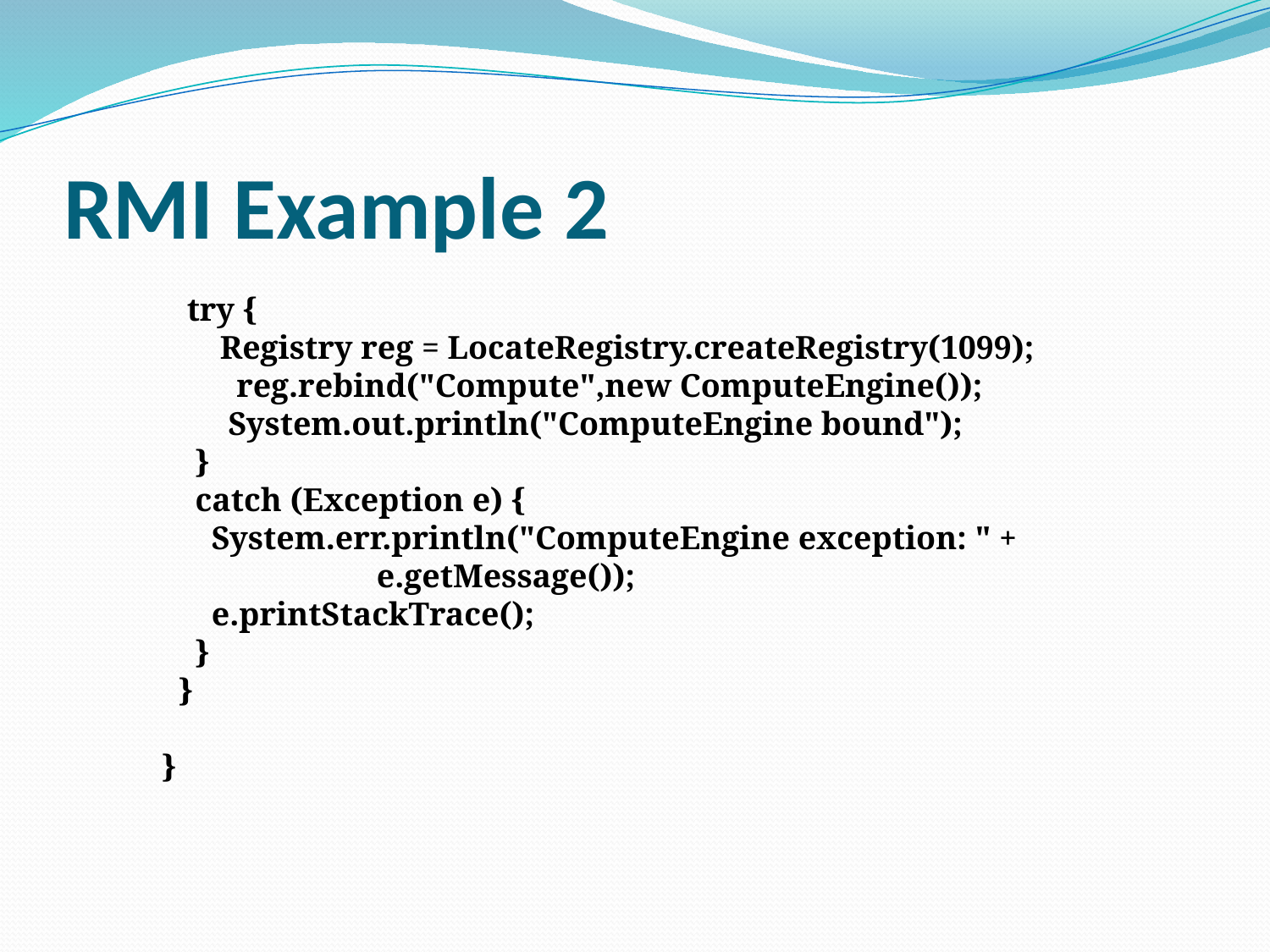

# RMI Example 2
      try {
          Registry reg = LocateRegistry.createRegistry(1099);
            reg.rebind("Compute",new ComputeEngine());
           System.out.println("ComputeEngine bound");
       }
       catch (Exception e) {
         System.err.println("ComputeEngine exception: " +
                             e.getMessage());
         e.printStackTrace();
       }
     }

   }